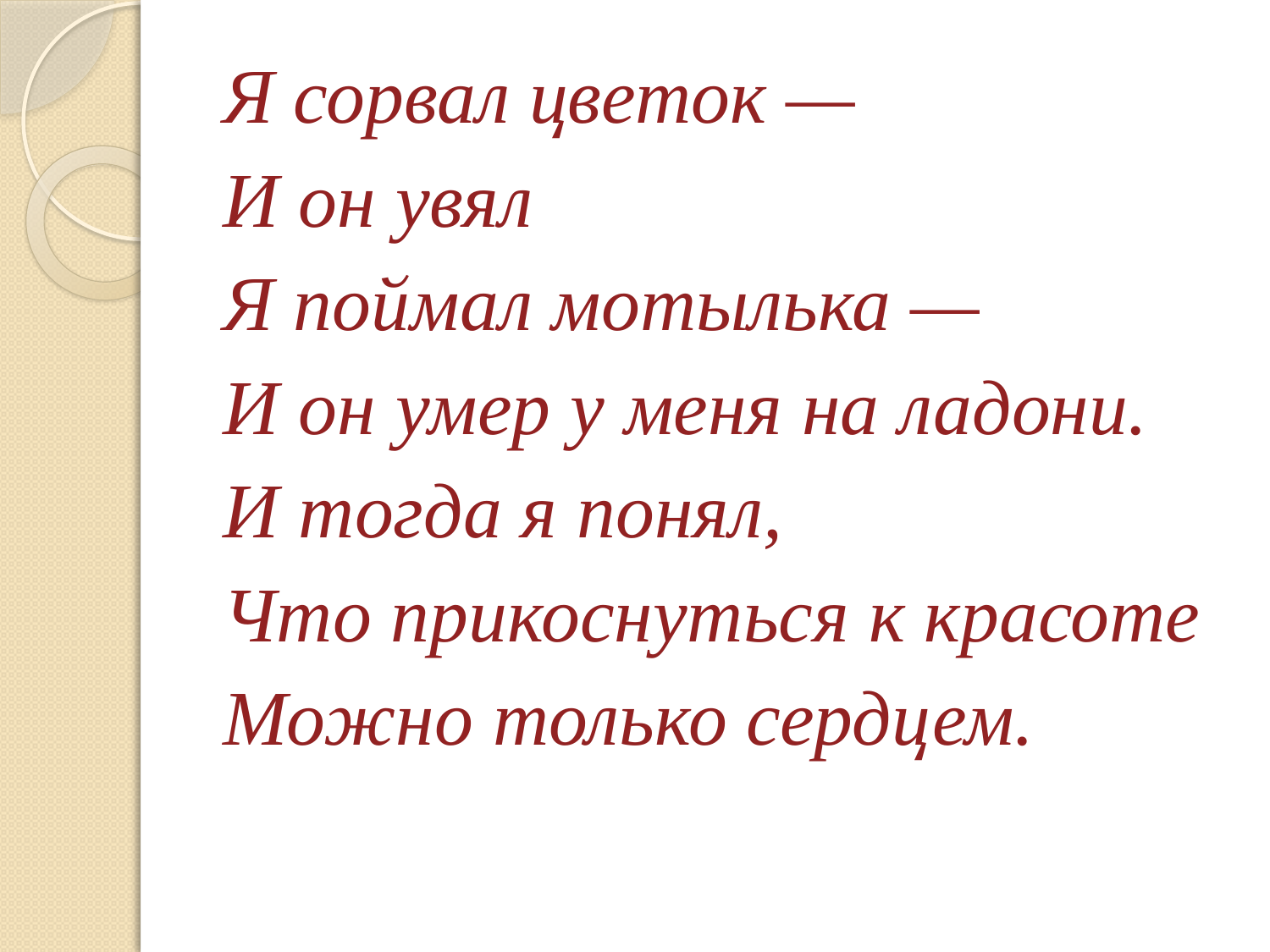

#
Я сорвал цветок —
И он увял
Я поймал мотылька —
И он умер у меня на ладони.
И тогда я понял,
Что прикоснуться к красоте
Можно только сердцем.